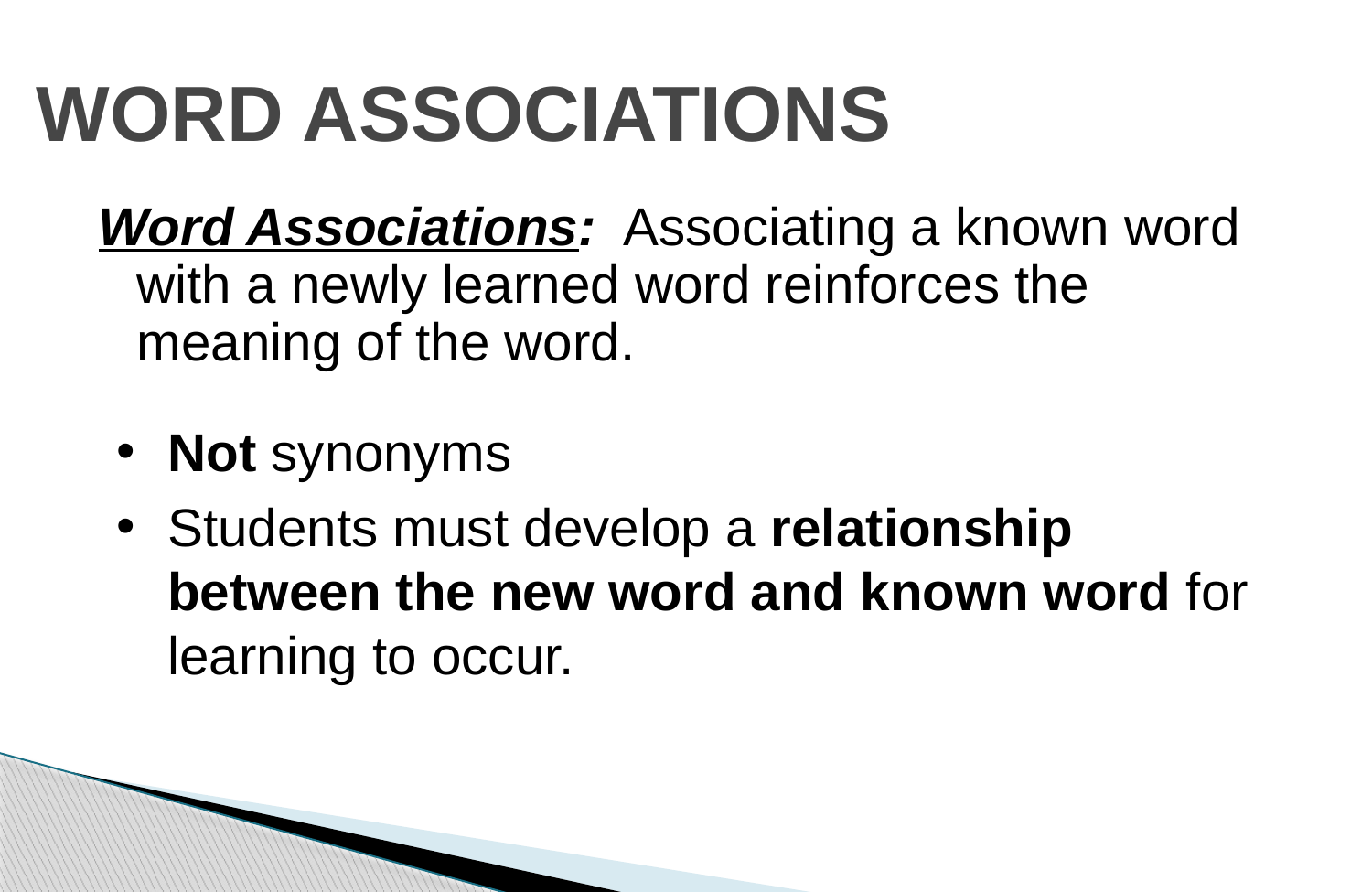

# WORD ASSOCIATIONS
Word Associations:  Associating a known word with a newly learned word reinforces the meaning of the word.
Not synonyms
Students must develop a relationship between the new word and known word for learning to occur.